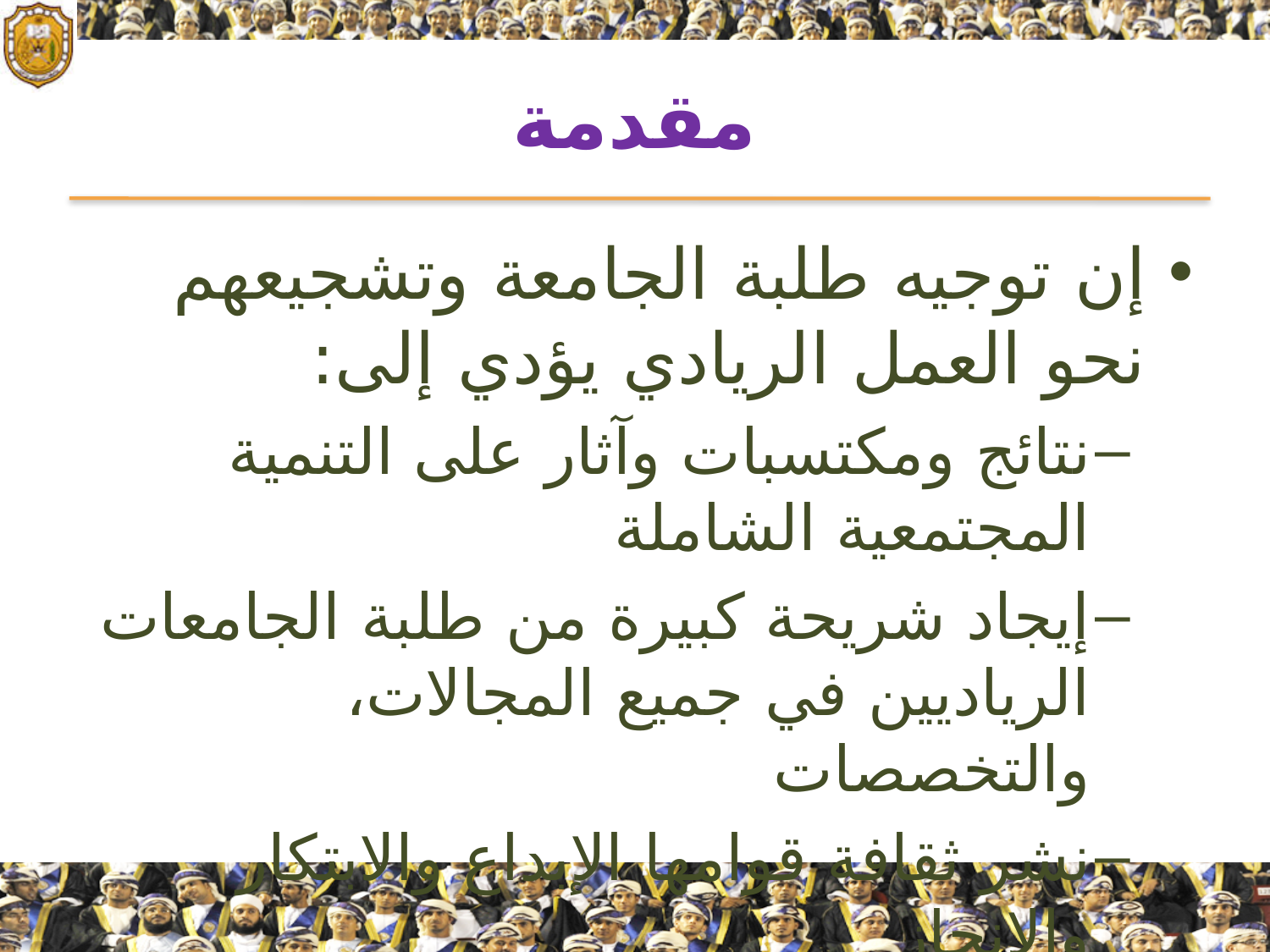

# مقدمة
إن توجيه طلبة الجامعة وتشجيعهم نحو العمل الريادي يؤدي إلى:
نتائج ومكتسبات وآثار على التنمية المجتمعية الشاملة
إيجاد شريحة كبيرة من طلبة الجامعات الرياديين في جميع المجالات، والتخصصات
نشر ثقافة قوامها الإبداع والابتكار والإنجاز